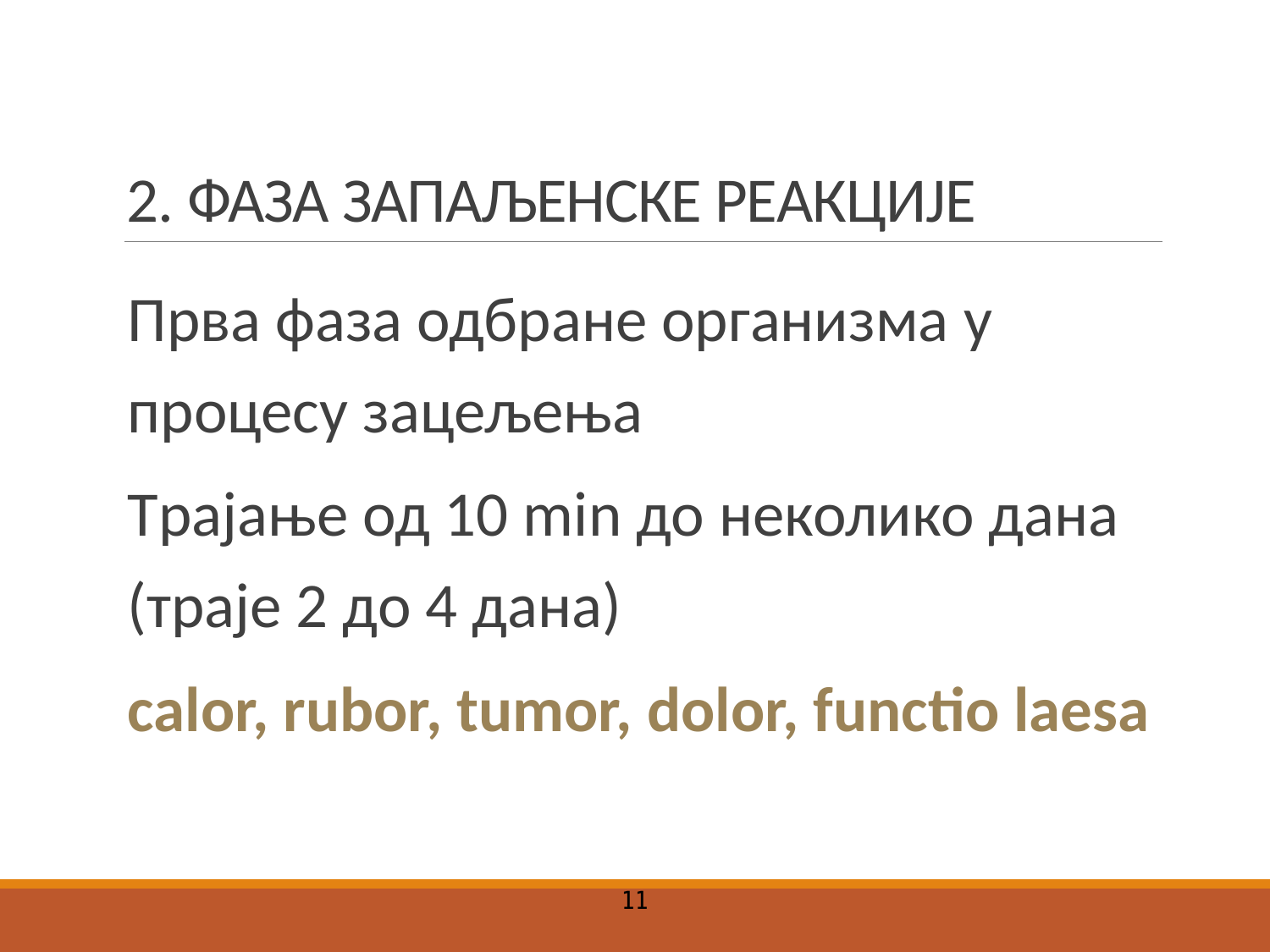

# 2. ФАЗА ЗАПАЉЕНСКЕ РЕАКЦИЈЕ
Прва фаза одбране организма у процесу зацељења
Трајање од 10 min до неколико дана (траје 2 до 4 дана)
calor, rubor, tumor, dolor, functio laesa

11